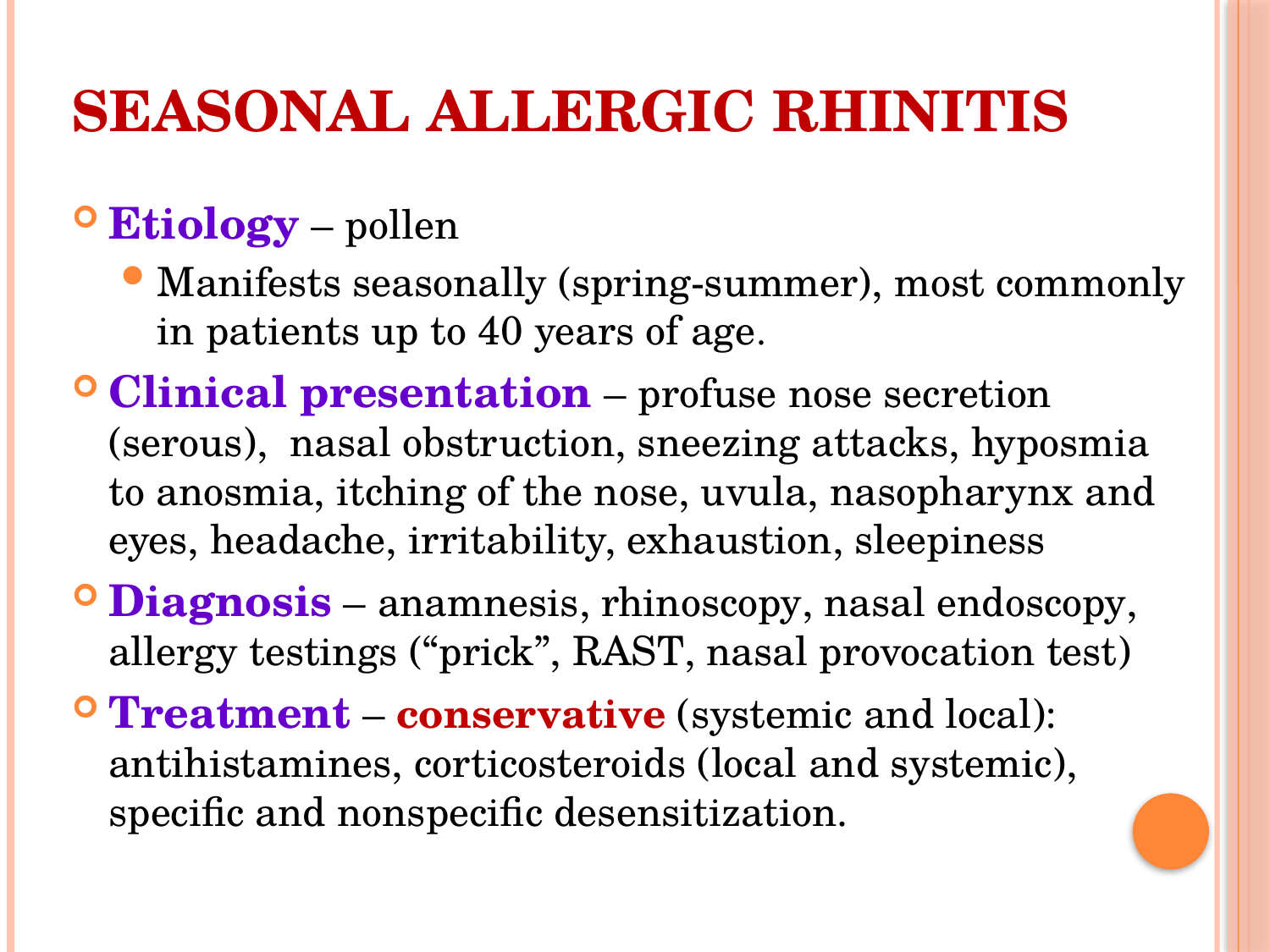

# Seasonal allergic rhinitis
Etiology – pollen
Manifests seasonally (spring-summer), most commonly in patients up to 40 years of age.
Clinical presentation – profuse nose secretion (serous),  nasal obstruction, sneezing attacks, hyposmia to anosmia, itching of the nose, uvula, nasopharynx and eyes, headache, irritability, exhaustion, sleepiness
Diagnosis – anamnesis, rhinoscopy, nasal endoscopy, allergy testings (“prick”, RAST, nasal provocation test)
Treatment – conservative (systemic and local): antihistamines, corticosteroids (local and systemic), specific and nonspecific desensitization.